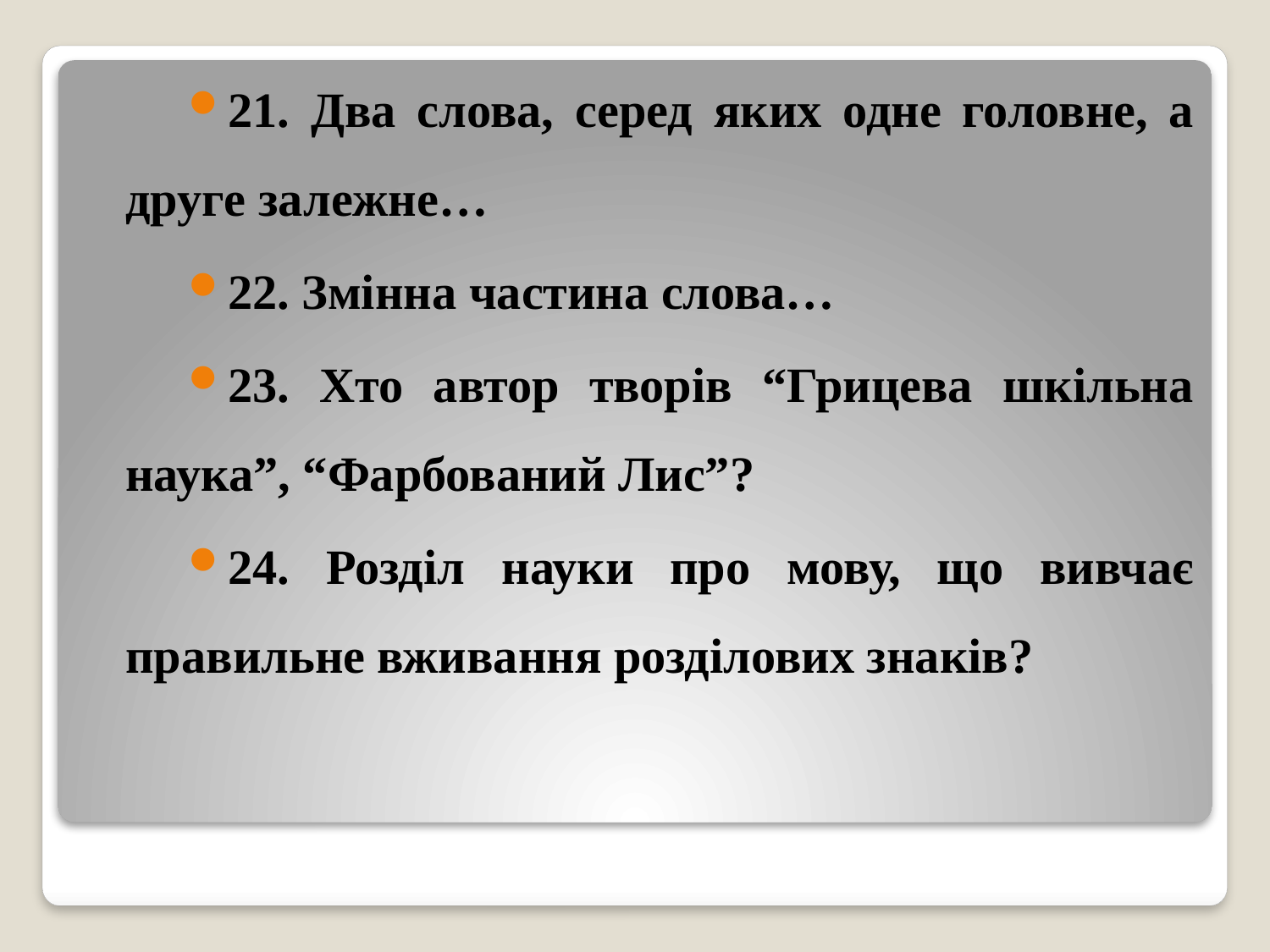

21. Два слова, серед яких одне головне, а друге залежне…
22. Змінна частина слова…
23. Хто автор творів “Грицева шкільна наука”, “Фарбований Лис”?
24. Розділ науки про мову, що вивчає правильне вживання розділових знаків?